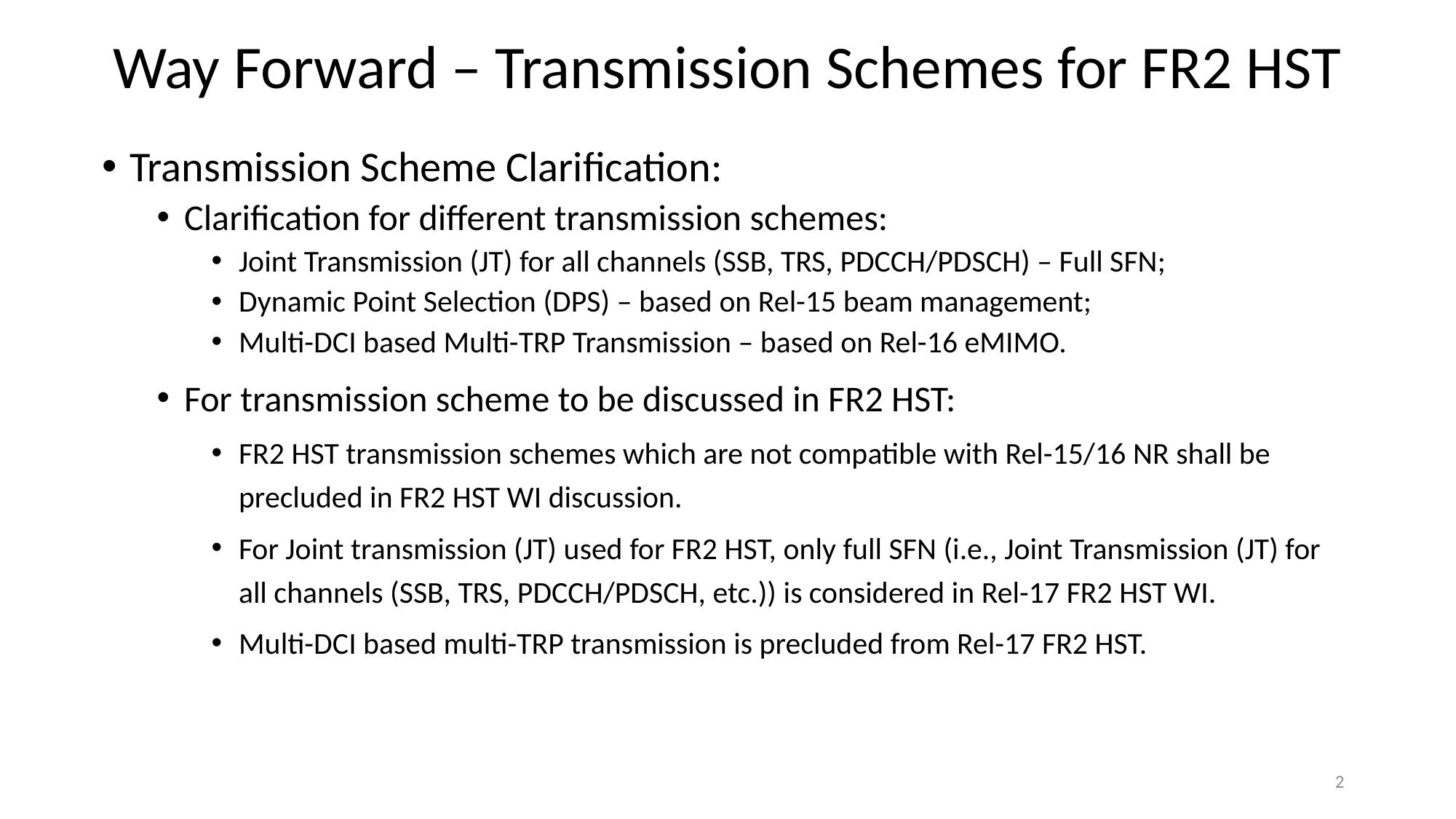

# Way Forward – Transmission Schemes for FR2 HST
Transmission Scheme Clarification:
Clarification for different transmission schemes:
Joint Transmission (JT) for all channels (SSB, TRS, PDCCH/PDSCH) – Full SFN;
Dynamic Point Selection (DPS) – based on Rel-15 beam management;
Multi-DCI based Multi-TRP Transmission – based on Rel-16 eMIMO.
For transmission scheme to be discussed in FR2 HST:
FR2 HST transmission schemes which are not compatible with Rel-15/16 NR shall be precluded in FR2 HST WI discussion.
For Joint transmission (JT) used for FR2 HST, only full SFN (i.e., Joint Transmission (JT) for all channels (SSB, TRS, PDCCH/PDSCH, etc.)) is considered in Rel-17 FR2 HST WI.
Multi-DCI based multi-TRP transmission is precluded from Rel-17 FR2 HST.

2